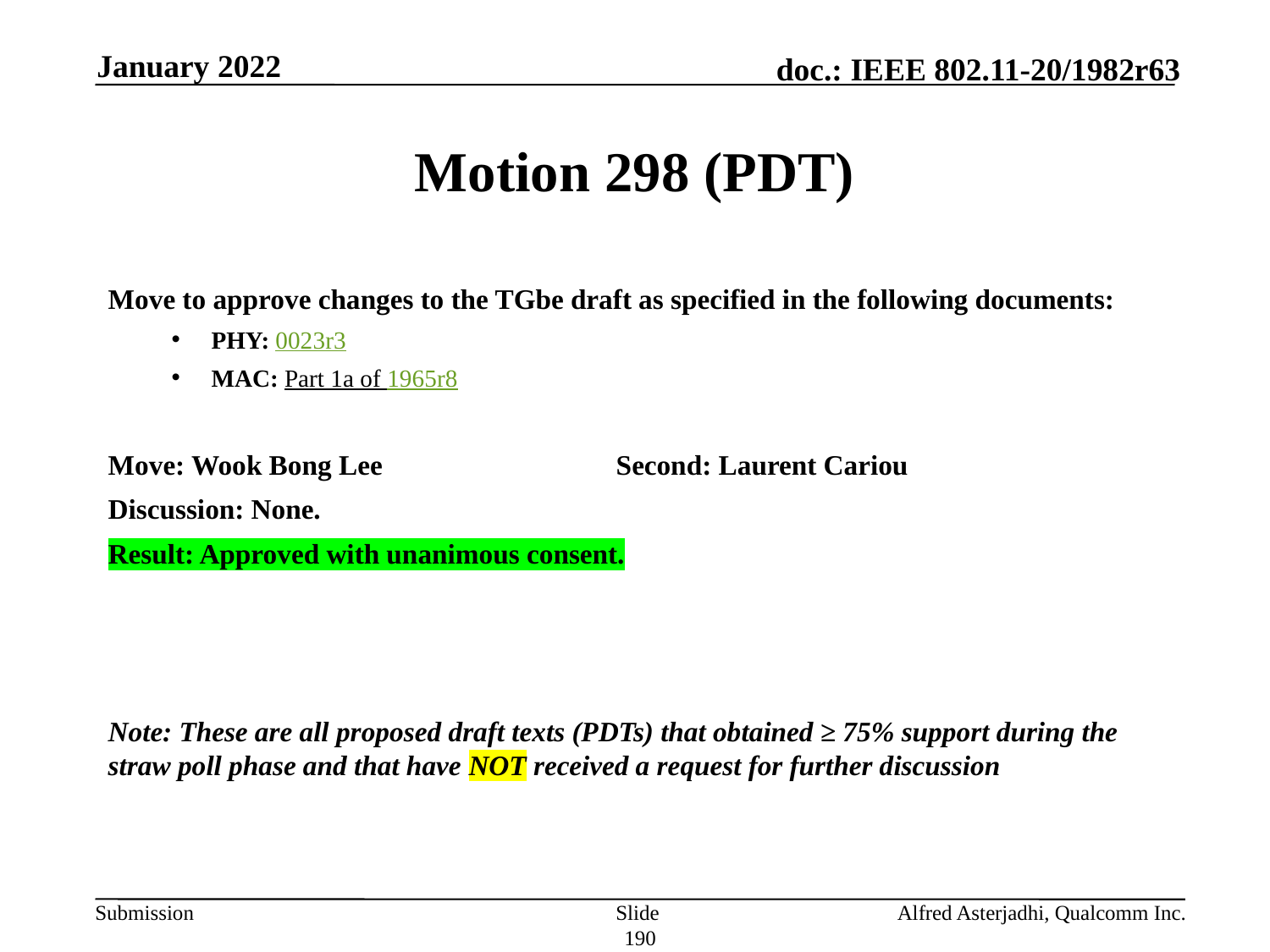

January 2022
# Motion 298 (PDT)
Move to approve changes to the TGbe draft as specified in the following documents:
PHY: 0023r3
MAC: Part 1a of 1965r8

Move: Wook Bong Lee		Second: Laurent Cariou
Discussion: None.
Result: Approved with unanimous consent.

Note: These are all proposed draft texts (PDTs) that obtained ≥ 75% support during the straw poll phase and that have NOT received a request for further discussion

Slide 190
Alfred Asterjadhi, Qualcomm Inc.